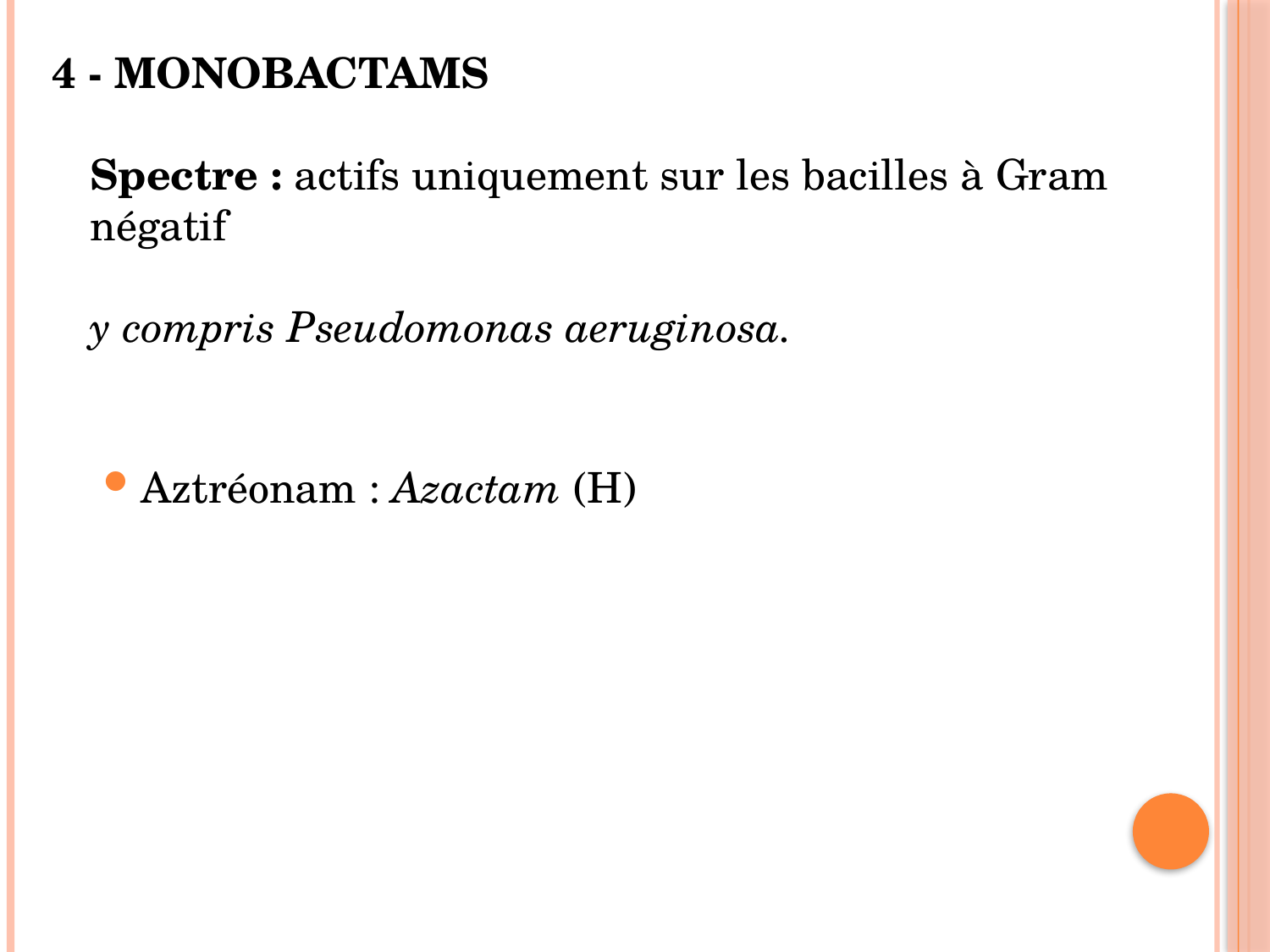

4 - MONOBACTAMS
Spectre : actifs uniquement sur les bacilles à Gram négatif
y compris Pseudomonas aeruginosa.
Aztréonam : Azactam (H)